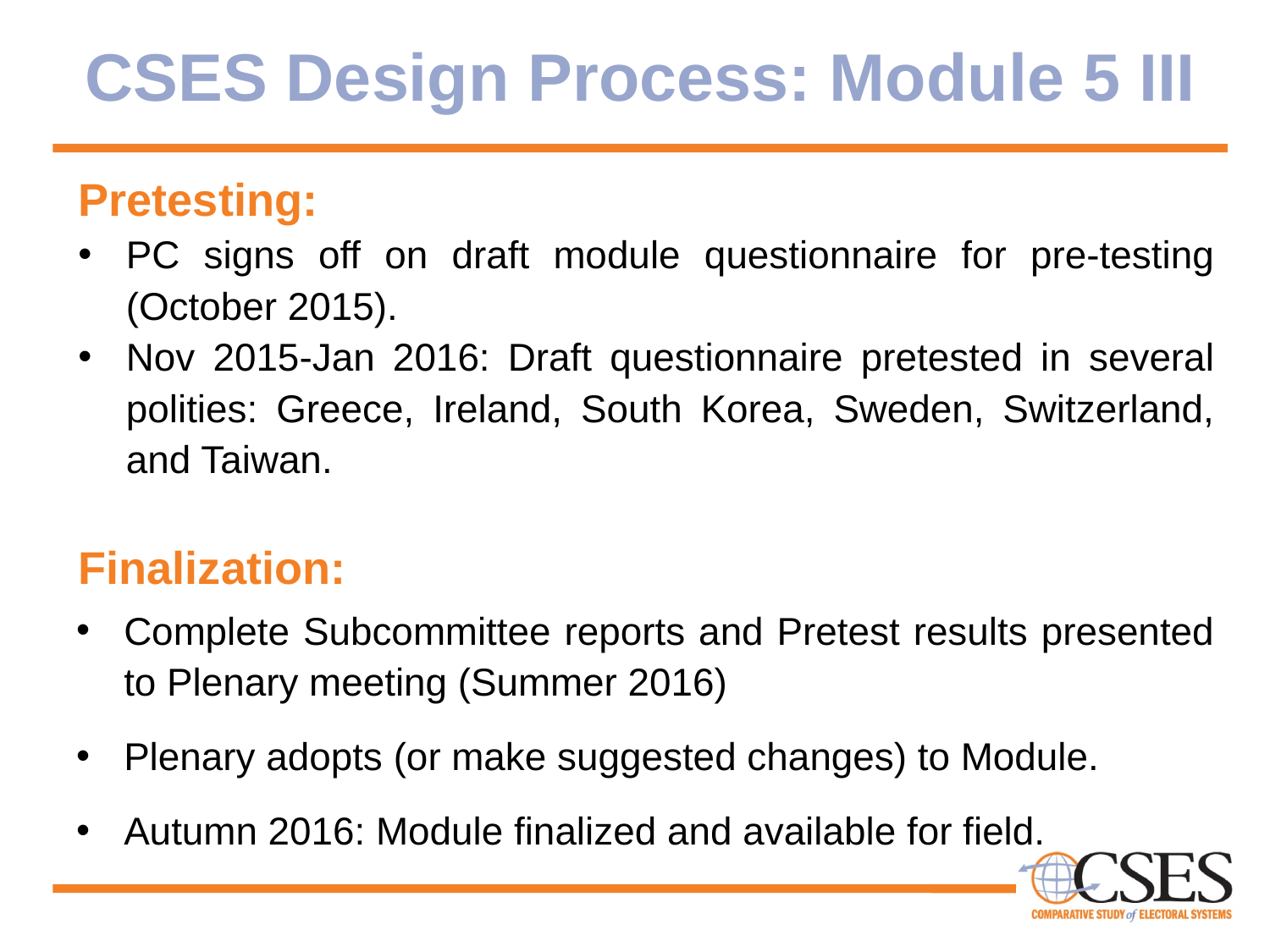

# CSES Design Process: Module 5 III
Pretesting:
PC signs off on draft module questionnaire for pre-testing (October 2015).
Nov 2015-Jan 2016: Draft questionnaire pretested in several polities: Greece, Ireland, South Korea, Sweden, Switzerland, and Taiwan.

Finalization:
Complete Subcommittee reports and Pretest results presented to Plenary meeting (Summer 2016)

Plenary adopts (or make suggested changes) to Module.

Autumn 2016: Module finalized and available for field.